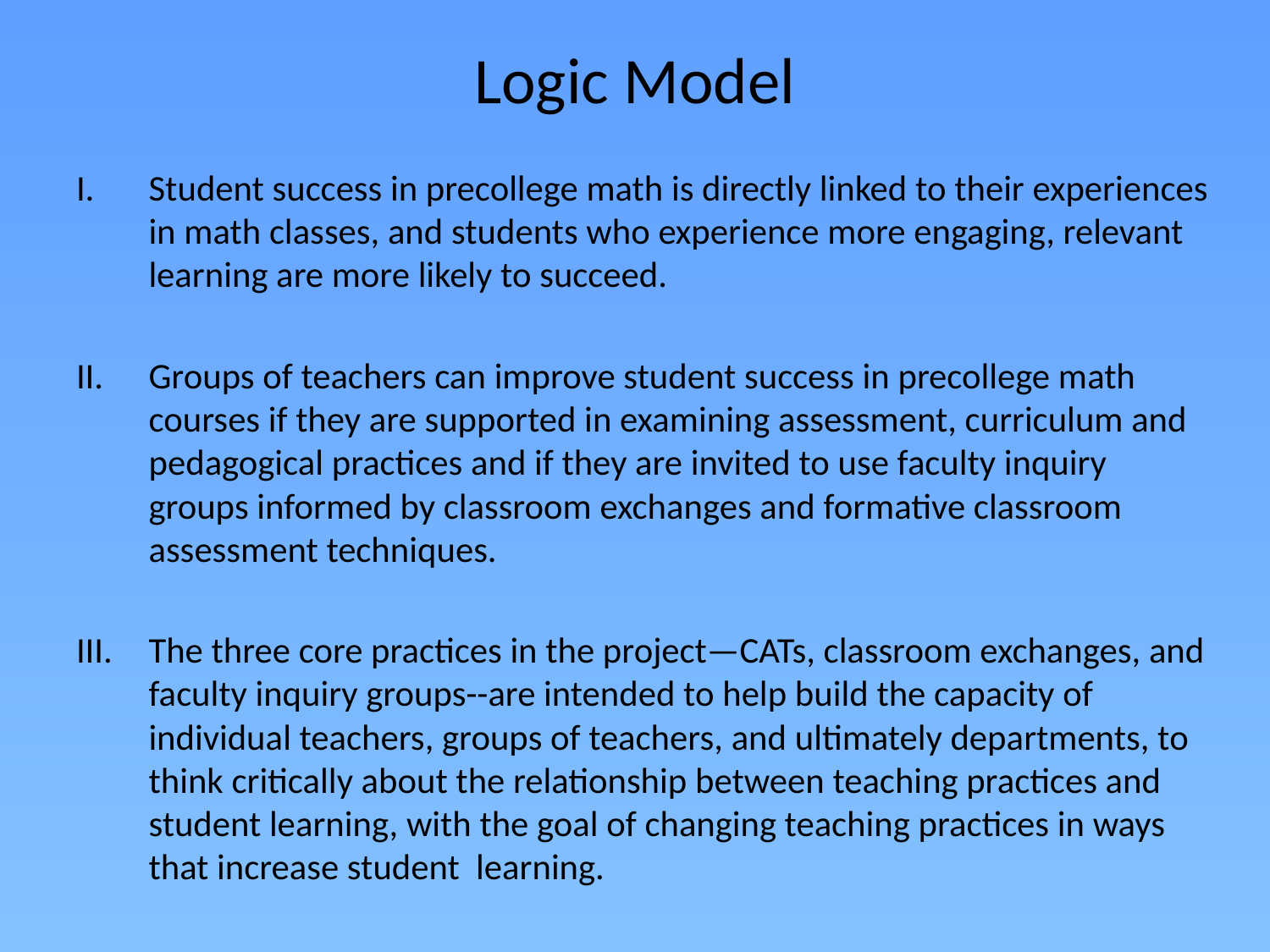

# Logic Model
Student success in precollege math is directly linked to their experiences in math classes, and students who experience more engaging, relevant learning are more likely to succeed.

Groups of teachers can improve student success in precollege math courses if they are supported in examining assessment, curriculum and pedagogical practices and if they are invited to use faculty inquiry groups informed by classroom exchanges and formative classroom assessment techniques.

The three core practices in the project—CATs, classroom exchanges, and faculty inquiry groups--are intended to help build the capacity of individual teachers, groups of teachers, and ultimately departments, to think critically about the relationship between teaching practices and student learning, with the goal of changing teaching practices in ways that increase student  learning.